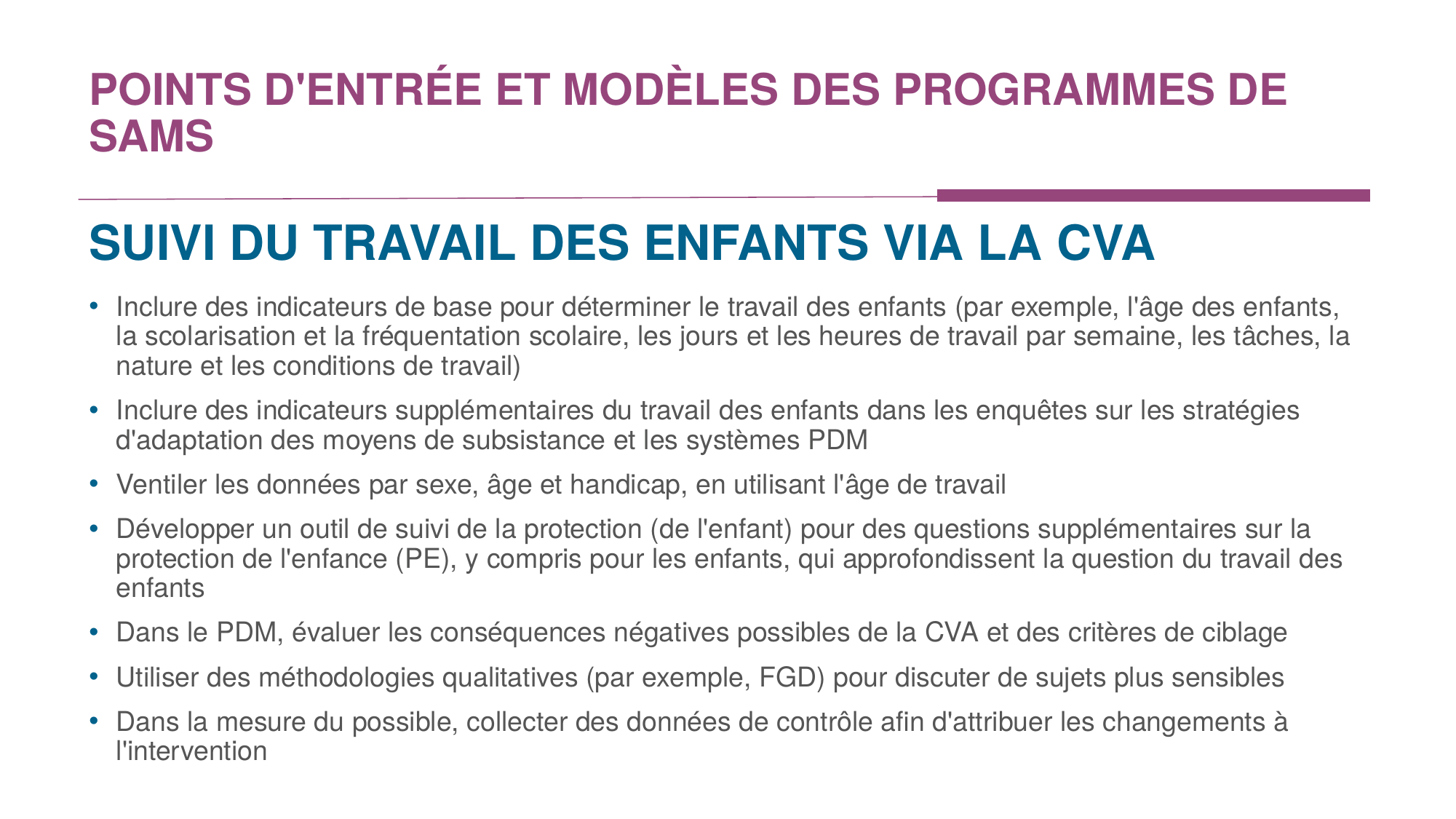

# POINTS D'ENTRÉE ET MODÈLES DES PROGRAMMES DE SAMS
SUIVI DU TRAVAIL DES ENFANTS VIA LA CVA

Inclure des indicateurs de base pour déterminer le travail des enfants (par exemple, l'âge des enfants, la scolarisation et la fréquentation scolaire, les jours et les heures de travail par semaine, les tâches, la nature et les conditions de travail)
Inclure des indicateurs supplémentaires du travail des enfants dans les enquêtes sur les stratégies d'adaptation des moyens de subsistance et les systèmes PDM
Ventiler les données par sexe, âge et handicap, en utilisant l'âge de travail
Développer un outil de suivi de la protection (de l'enfant) pour des questions supplémentaires sur la protection de l'enfance (PE), y compris pour les enfants, qui approfondissent la question du travail des enfants
Dans le PDM, évaluer les conséquences négatives possibles de la CVA et des critères de ciblage
Utiliser des méthodologies qualitatives (par exemple, FGD) pour discuter de sujets plus sensibles
Dans la mesure du possible, collecter des données de contrôle afin d'attribuer les changements à l'intervention